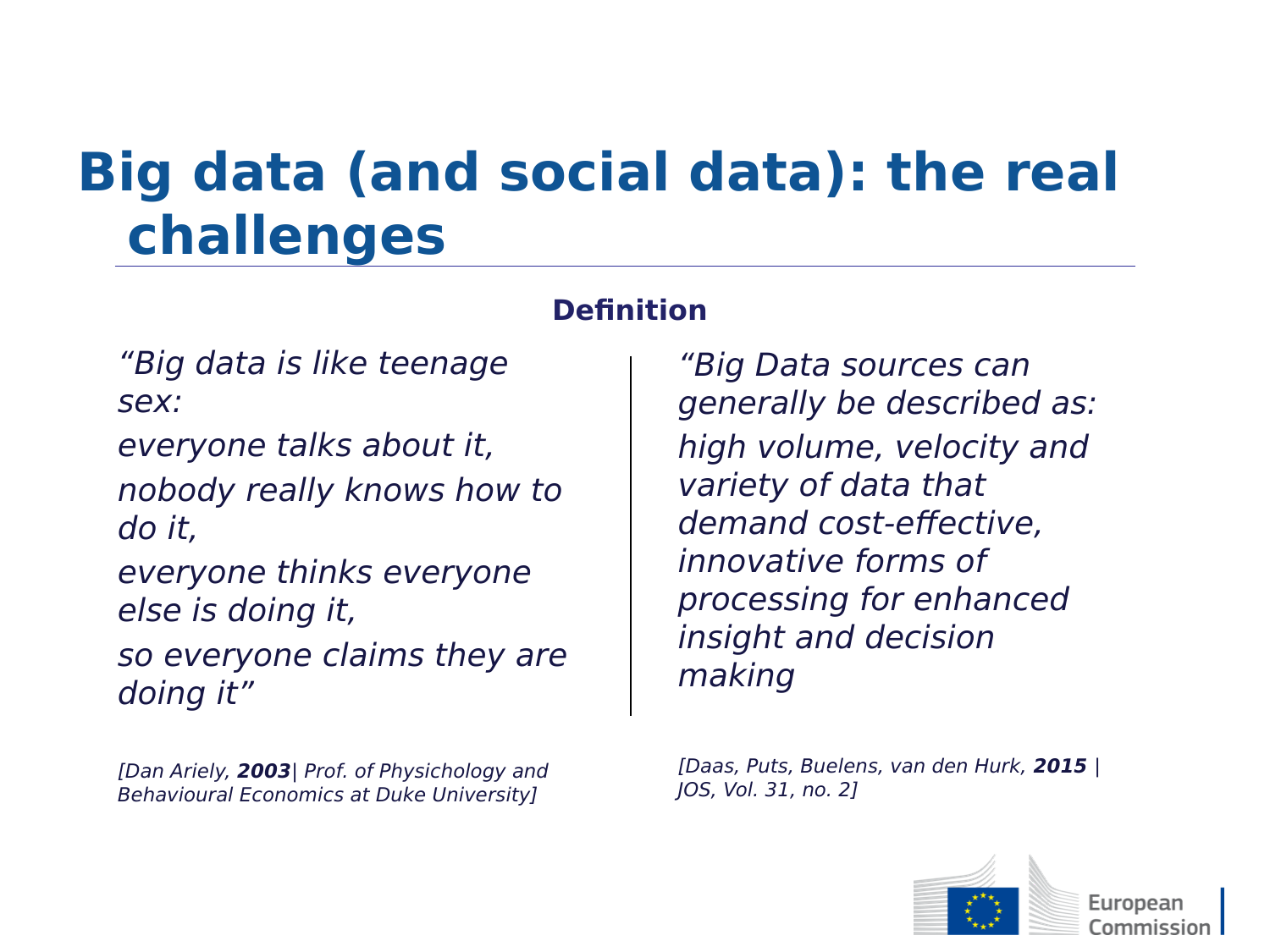

# Big data (and social data): the real challenges
Definition
“Big data is like teenage sex:
everyone talks about it,
nobody really knows how to do it,
everyone thinks everyone else is doing it,
so everyone claims they are doing it”

[Dan Ariely, 2003| Prof. of Physichology and Behavioural Economics at Duke University]
“Big Data sources can generally be described as:
high volume, velocity and variety of data that demand cost-effective, innovative forms of processing for enhanced insight and decision making

[Daas, Puts, Buelens, van den Hurk, 2015 | JOS, Vol. 31, no. 2]